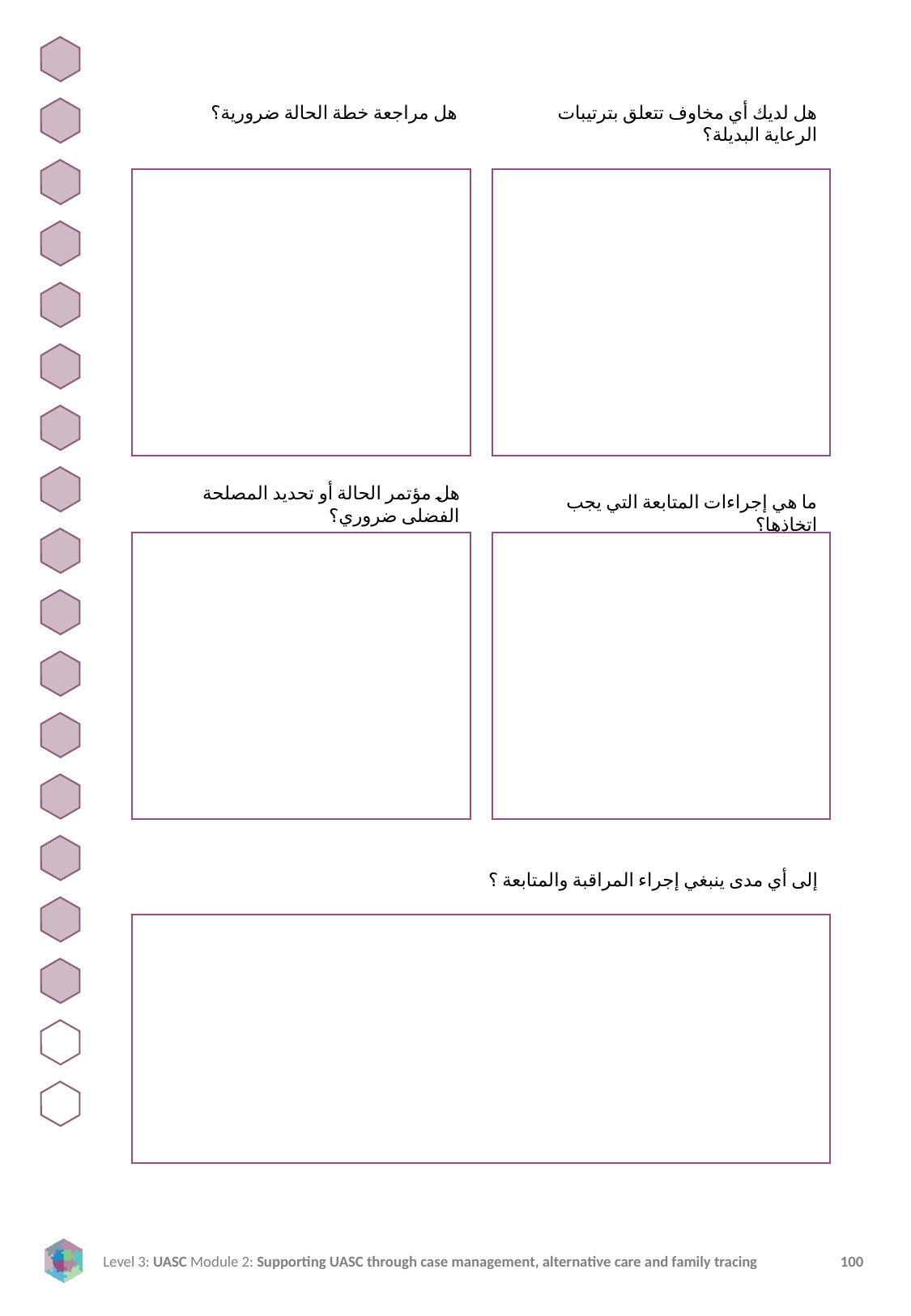

هل مراجعة خطة الحالة ضرورية؟
هل لديك أي مخاوف تتعلق بترتيبات الرعاية البديلة؟

هل مؤتمر الحالة أو تحديد المصلحة الفضلى ضروري؟
ما هي إجراءات المتابعة التي يجب اتخاذها؟

إلى أي مدى ينبغي إجراء المراقبة والمتابعة ؟